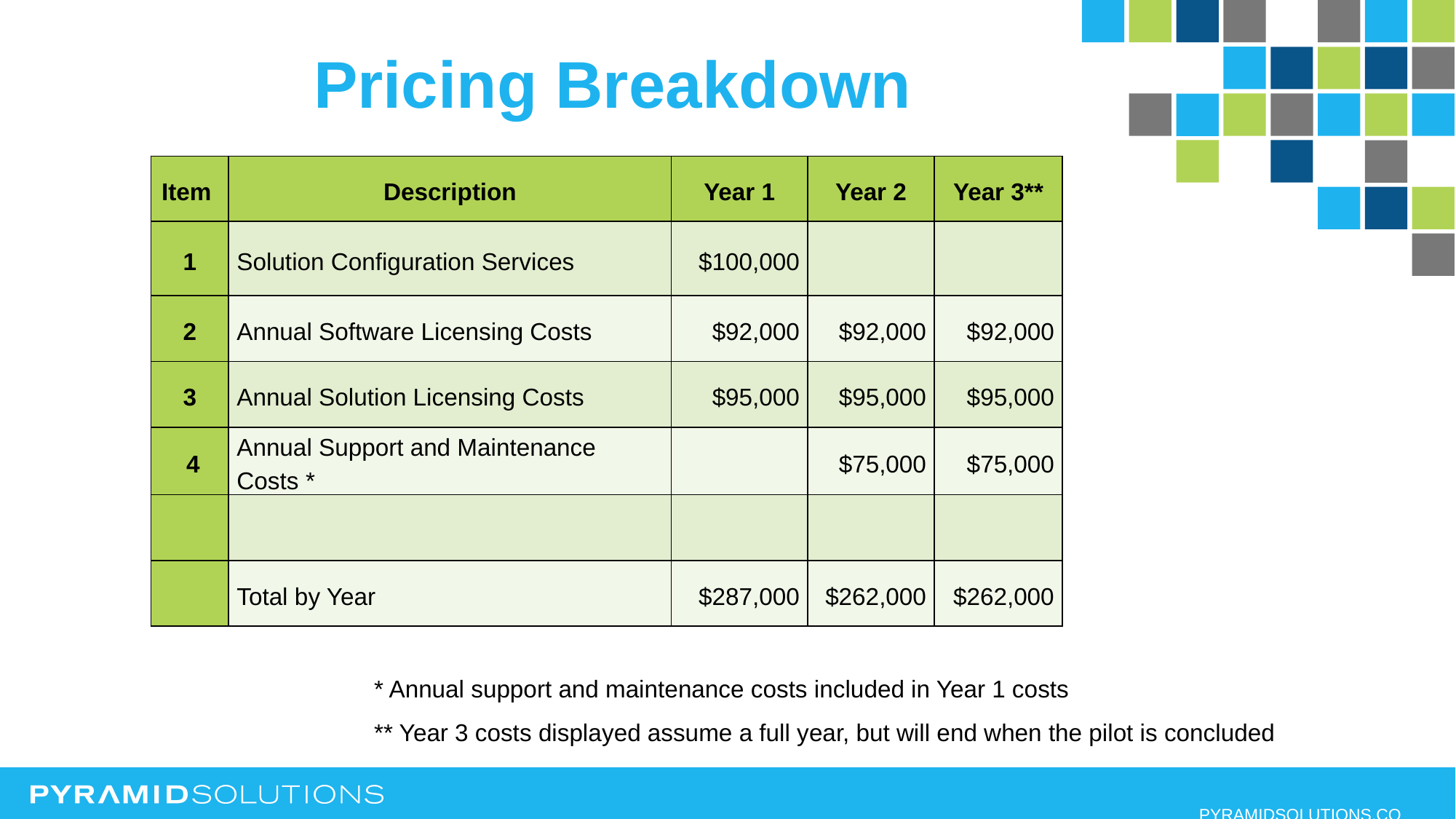

# Pricing Breakdown
| Item | Description | Year 1 | Year 2 | Year 3\*\* |
| --- | --- | --- | --- | --- |
| 1 | Solution Configuration Services | $100,000 |  |  |
| 2 | Annual Software Licensing Costs | $92,000 | $92,000 | $92,000 |
| 3 | Annual Solution Licensing Costs | $95,000 | $95,000 | $95,000 |
| 4 | Annual Support and Maintenance Costs \* |  | $75,000 | $75,000 |
|  |  |  |  |  |
|  | Total by Year | $287,000 | $262,000 | $262,000 |
* Annual support and maintenance costs included in Year 1 costs
** Year 3 costs displayed assume a full year, but will end when the pilot is concluded